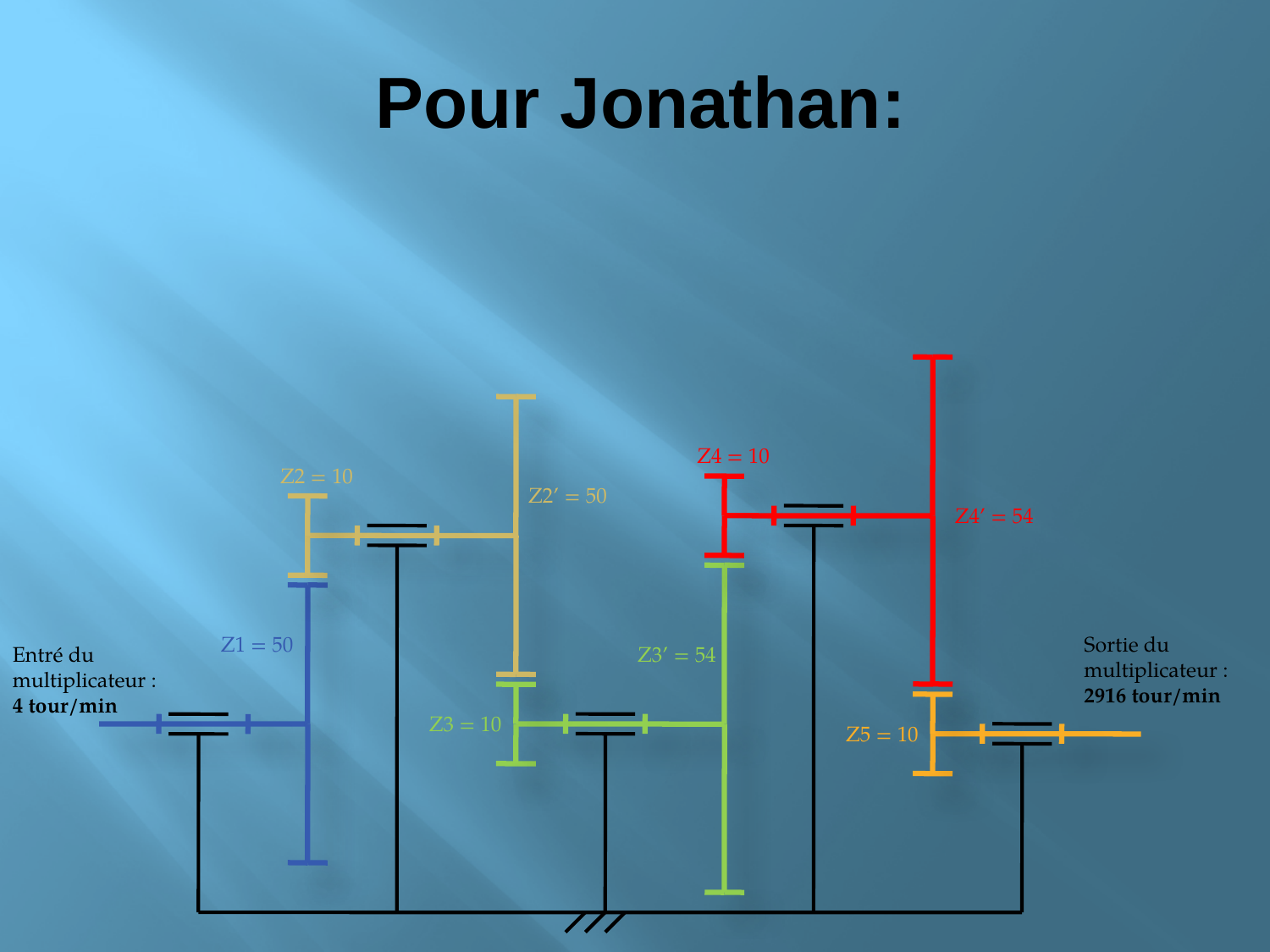

# Pour Jonathan:
Z4 = 10
Z2 = 10
Z2’ = 50
Z4’ = 54
Z1 = 50
Z3’ = 54
Z3 = 10
Z5 = 10
Sortie du multiplicateur :
2916 tour/min
Entré du multiplicateur : 4 tour/min